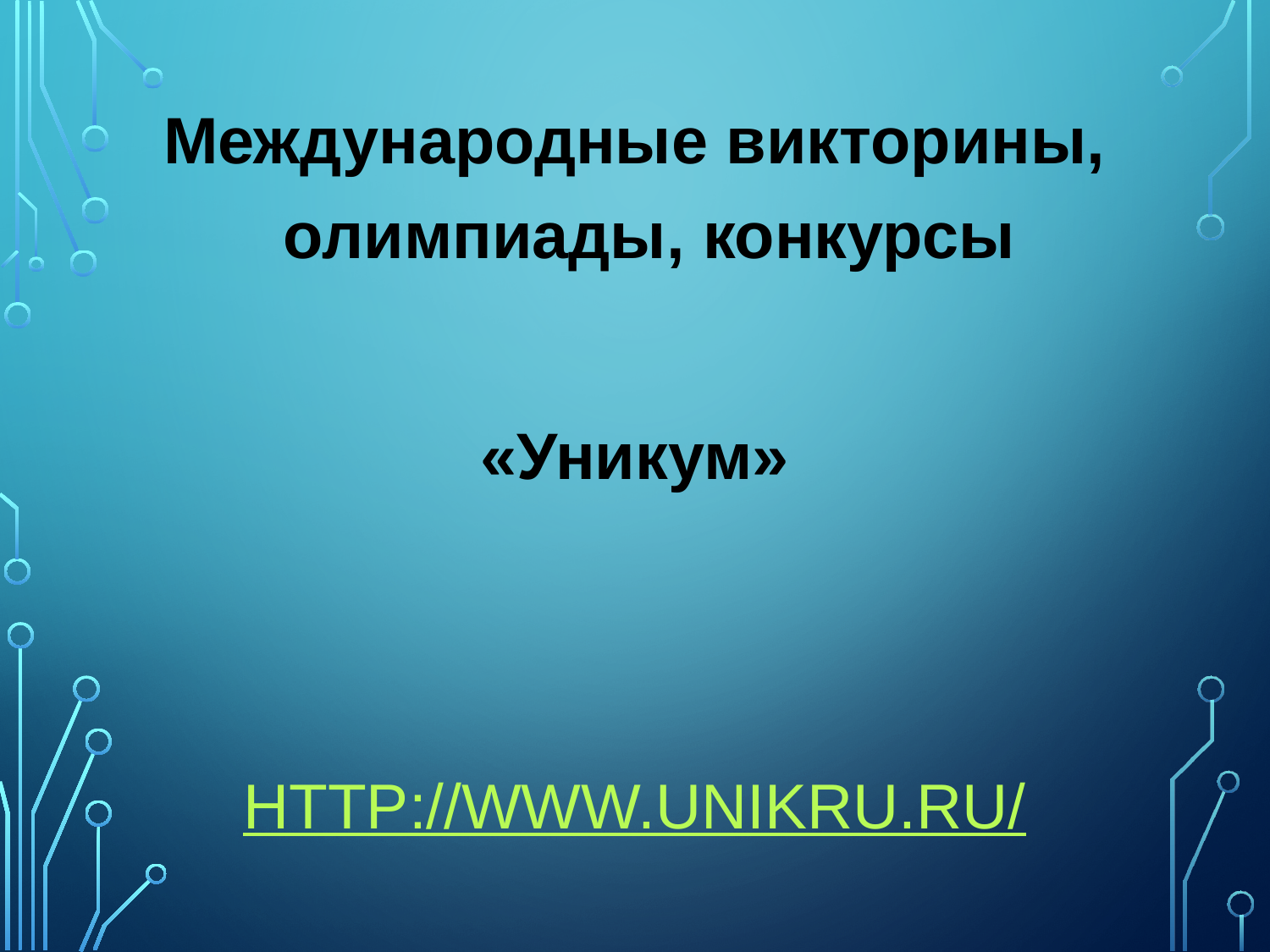

Международные викторины, олимпиады, конкурсы

«Уникум»
# http://www.unikru.ru/